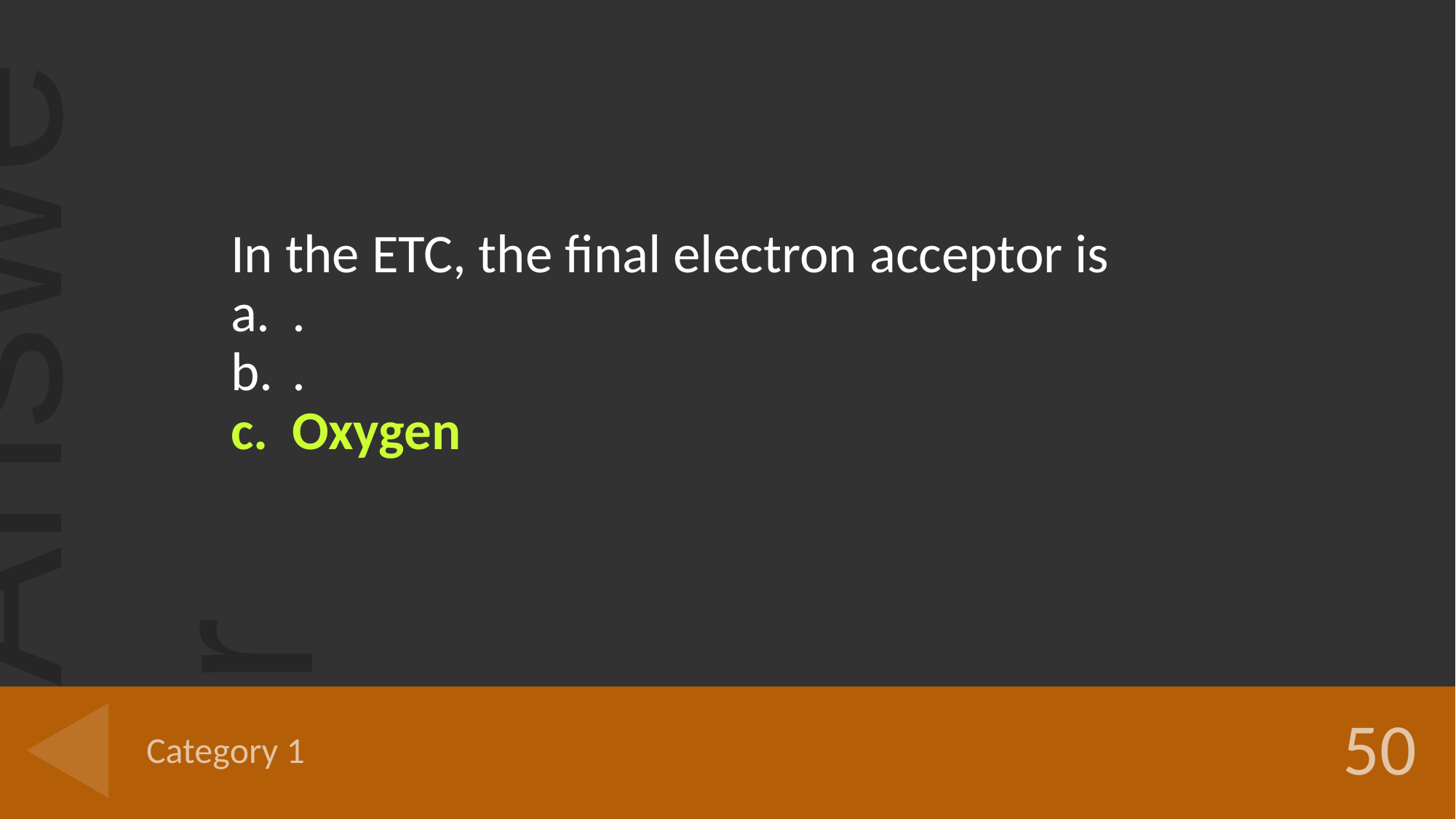

In the ETC, the final electron acceptor is
.
.
Oxygen
# Category 1
50